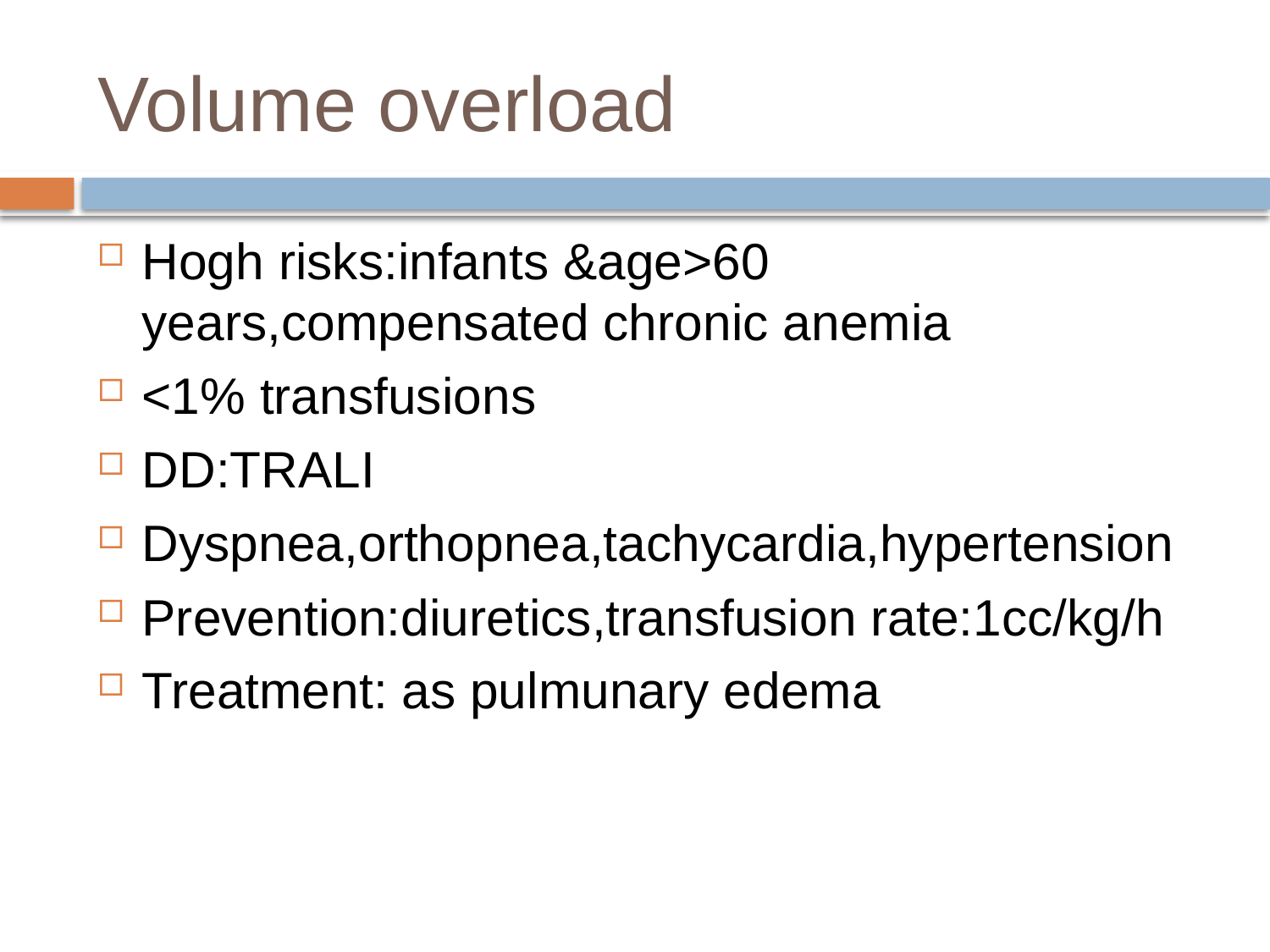

# Volume overload
Hogh risks:infants &age>60 years,compensated chronic anemia
<1% transfusions
DD:TRALI
Dyspnea,orthopnea,tachycardia,hypertension
Prevention:diuretics,transfusion rate:1cc/kg/h
Treatment: as pulmunary edema